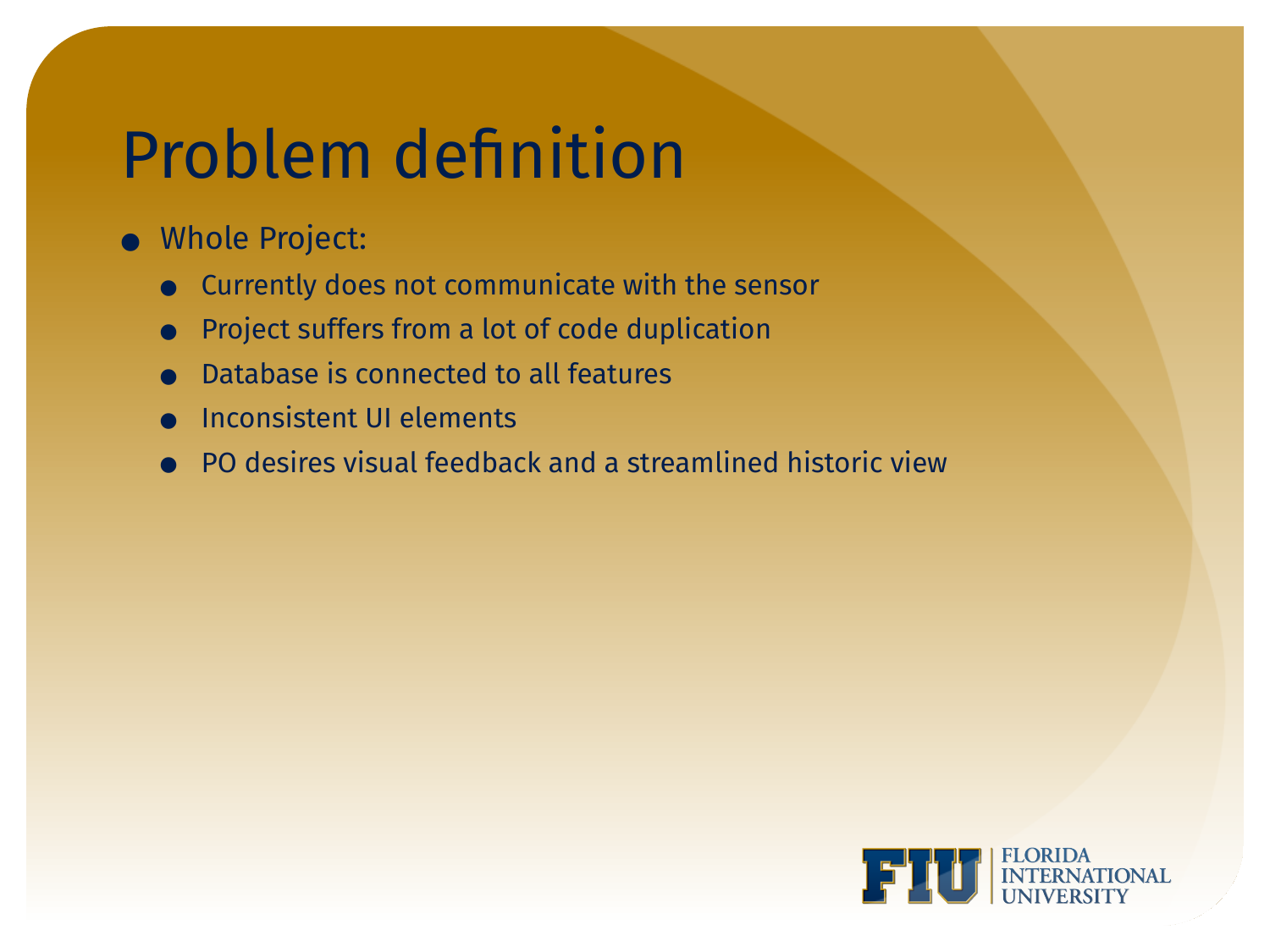

# Problem definition
Whole Project:
Currently does not communicate with the sensor
Project suffers from a lot of code duplication
Database is connected to all features
Inconsistent UI elements
PO desires visual feedback and a streamlined historic view